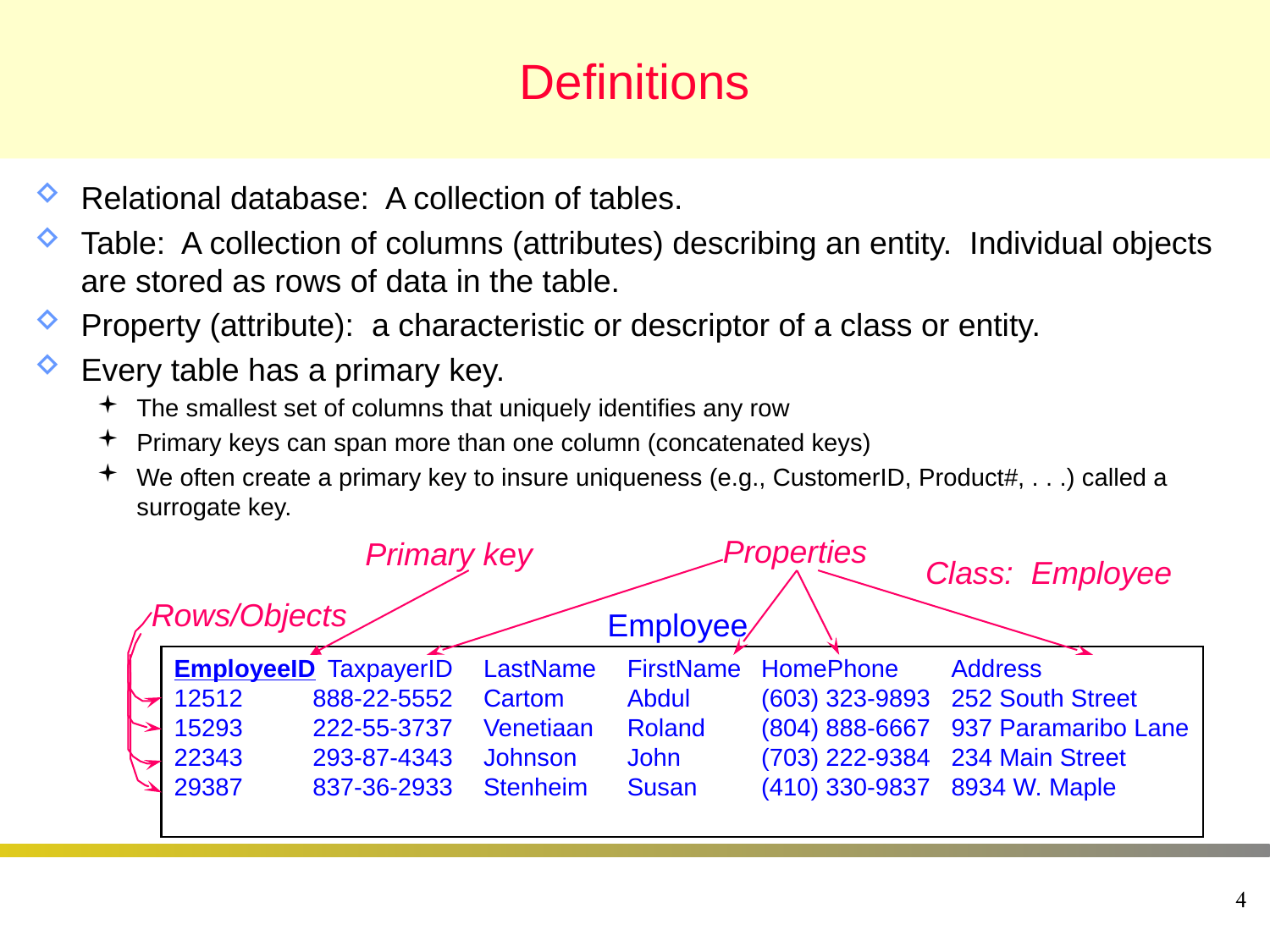

# Definitions
Relational database:  A collection of tables.
Table:  A collection of columns (attributes) describing an entity.  Individual objects are stored as rows of data in the table.
Property (attribute):  a characteristic or descriptor of a class or entity.
Every table has a primary key.
The smallest set of columns that uniquely identifies any row
Primary keys can span more than one column (concatenated keys)
We often create a primary key to insure uniqueness (e.g., CustomerID, Product#, . . .) called a surrogate key.

Properties
Primary key
Class:  Employee

Rows/Objects
Employee

EmployeeID	TaxpayerID	LastName	FirstName	HomePhone	Address
12512	888-22-5552	Cartom	Abdul	(603) 323-9893	252 South Street
15293	222-55-3737	Venetiaan	Roland	(804) 888-6667	937 Paramaribo Lane
22343	293-87-4343	Johnson	John	(703) 222-9384	234 Main Street
29387	837-36-2933	Stenheim	Susan	(410) 330-9837	8934 W. Maple

4